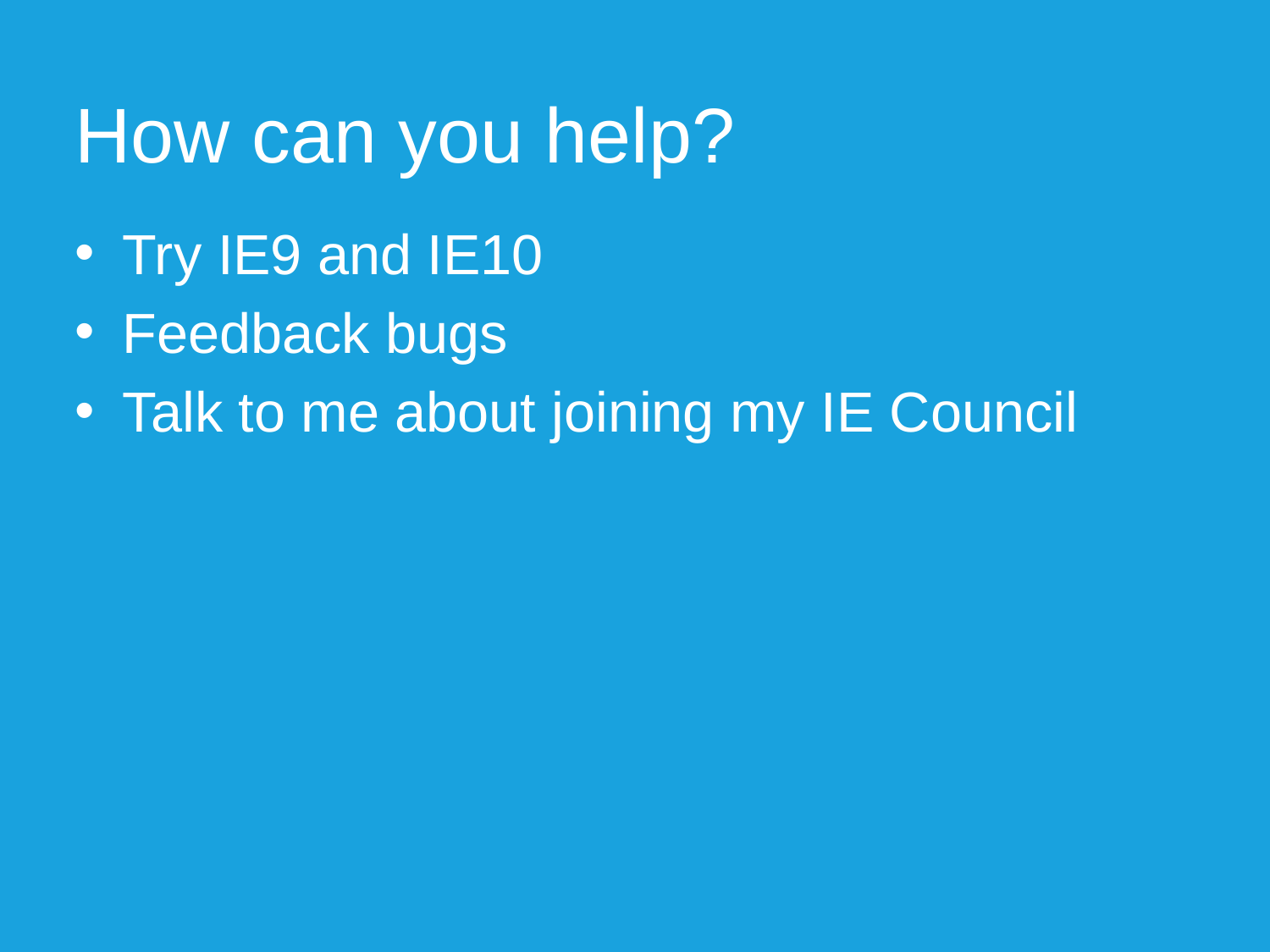

# How can you help?
Try IE9 and IE10
Feedback bugs
Talk to me about joining my IE Council